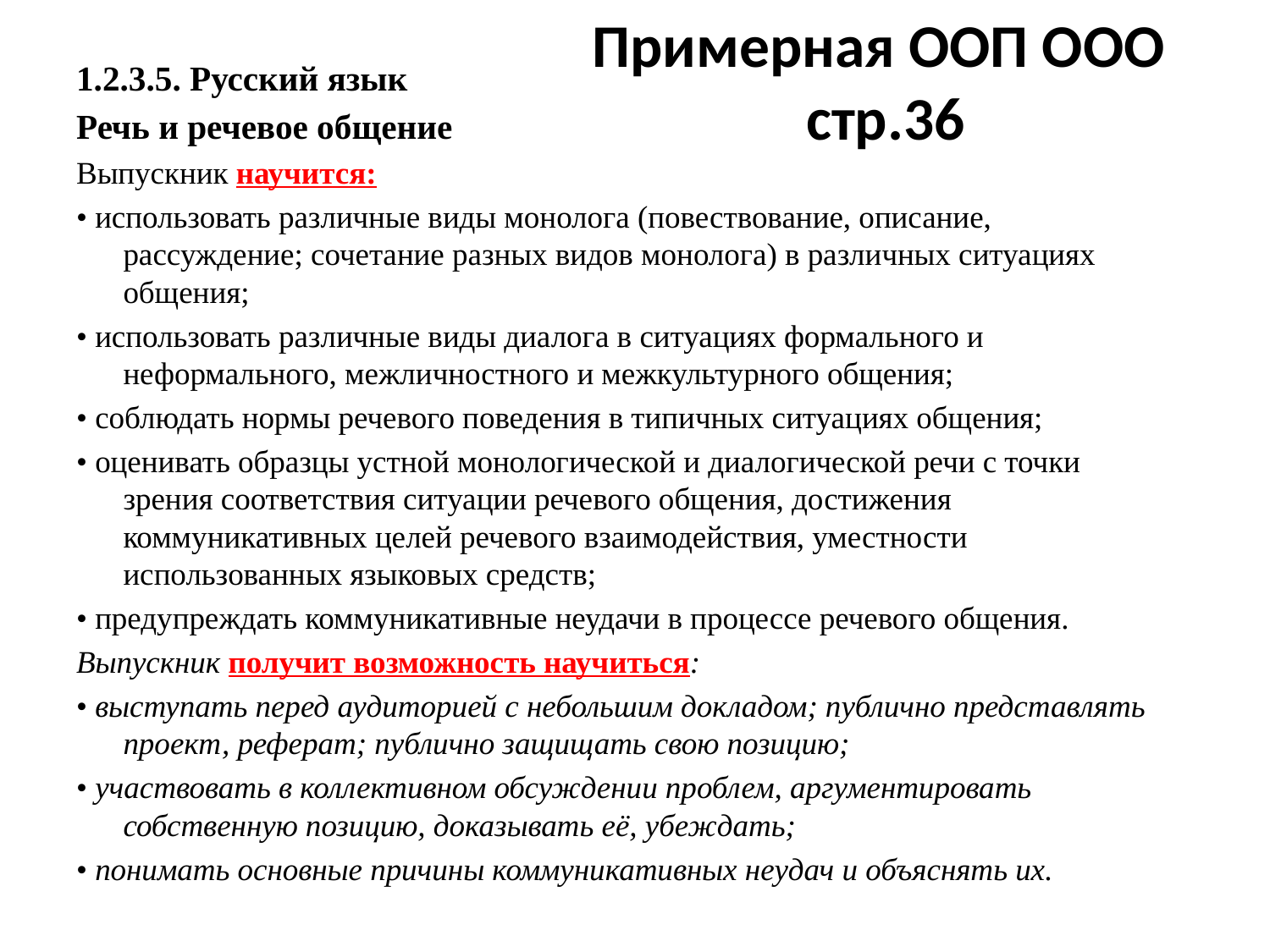

# Примерная ООП ООО стр.36
1.2.3.5. Русский язык
Речь и речевое общение
Выпускник научится:
• использовать различные виды монолога (повествование, описание, рассуждение; сочетание разных видов монолога) в различных ситуациях общения;
• использовать различные виды диалога в ситуациях формального и неформального, межличностного и межкультурного общения;
• соблюдать нормы речевого поведения в типичных ситуациях общения;
• оценивать образцы устной монологической и диалогической речи с точки зрения соответствия ситуации речевого общения, достижения коммуникативных целей речевого взаимодействия, уместности использованных языковых средств;
• предупреждать коммуникативные неудачи в процессе речевого общения.
Выпускник получит возможность научиться:
• выступать перед аудиторией с небольшим докладом; публично представлять проект, реферат; публично защищать свою позицию;
• участвовать в коллективном обсуждении проблем, аргументировать собственную позицию, доказывать её, убеждать;
• понимать основные причины коммуникативных неудач и объяснять их.